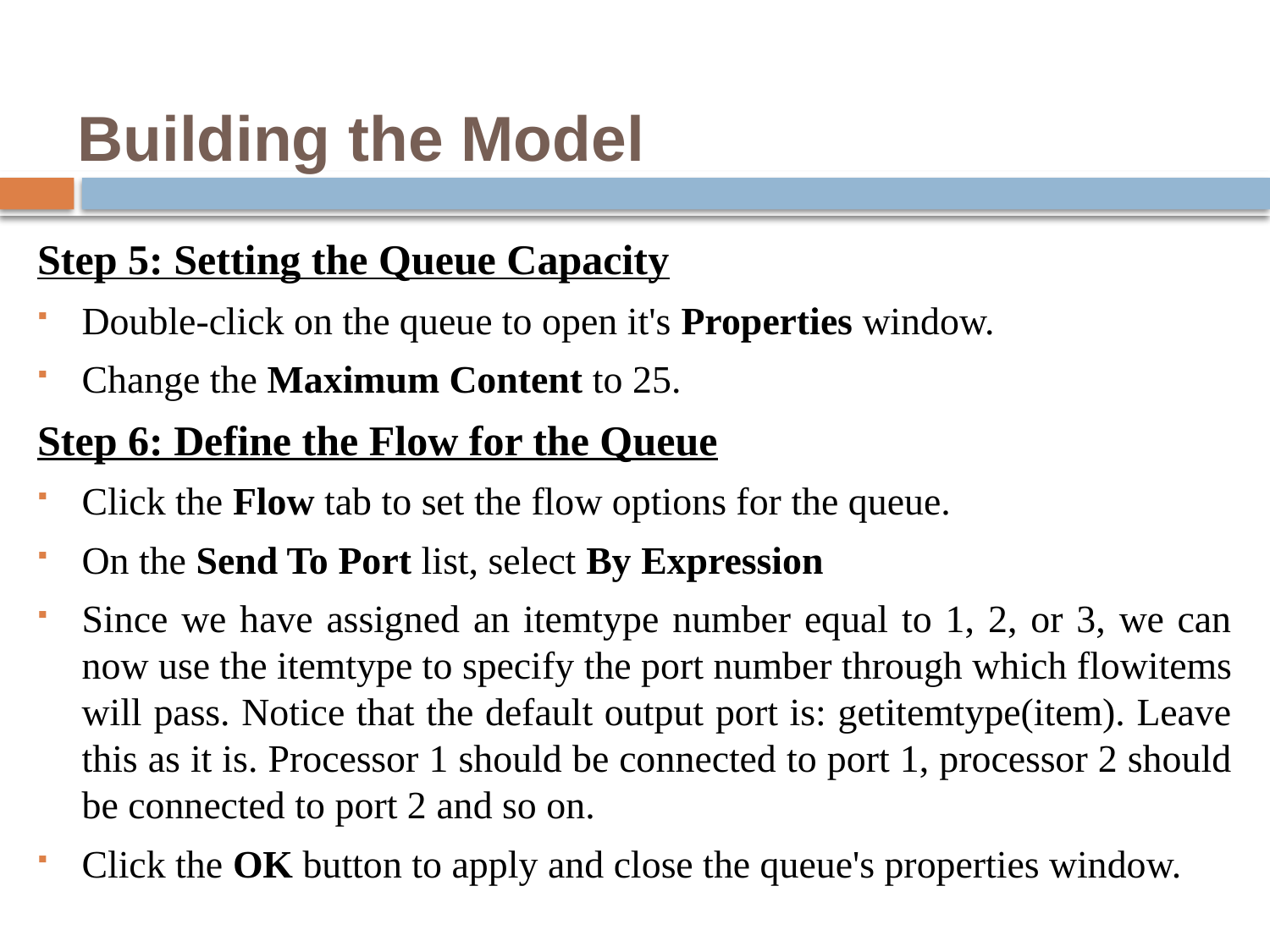

# Building the Model
Step 5: Setting the Queue Capacity
Double-click on the queue to open it's Properties window.
Change the Maximum Content to 25.
Step 6: Define the Flow for the Queue
Click the Flow tab to set the flow options for the queue.
On the Send To Port list, select By Expression
Since we have assigned an itemtype number equal to 1, 2, or 3, we can now use the itemtype to specify the port number through which flowitems will pass. Notice that the default output port is: getitemtype(item). Leave this as it is. Processor 1 should be connected to port 1, processor 2 should be connected to port 2 and so on.
Click the OK button to apply and close the queue's properties window.